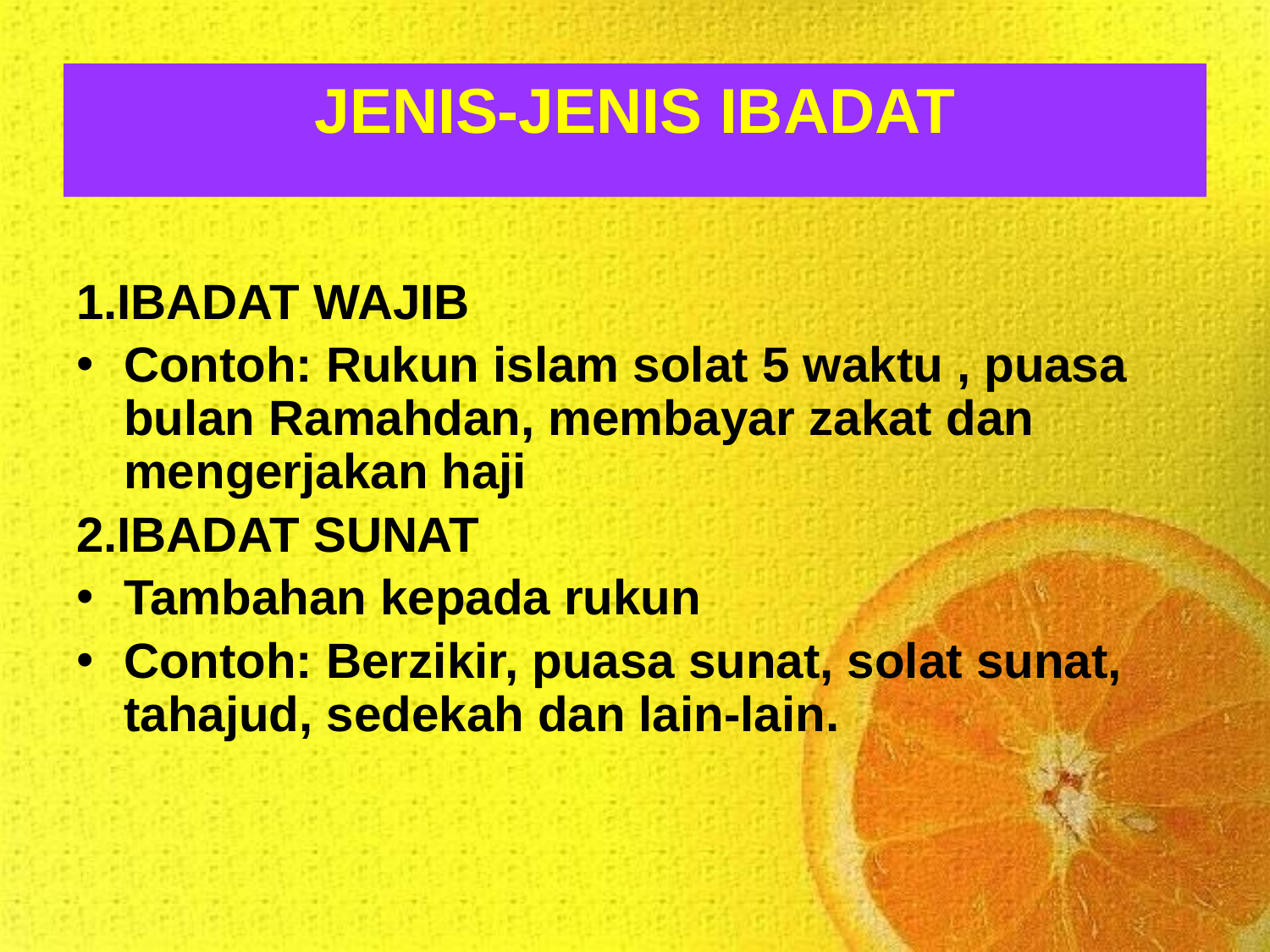

# JENIS-JENIS IBADAT

1.IBADAT WAJIB
Contoh: Rukun islam solat 5 waktu , puasa bulan Ramahdan, membayar zakat dan mengerjakan haji
2.IBADAT SUNAT
Tambahan kepada rukun
Contoh: Berzikir, puasa sunat, solat sunat, tahajud, sedekah dan lain-lain.